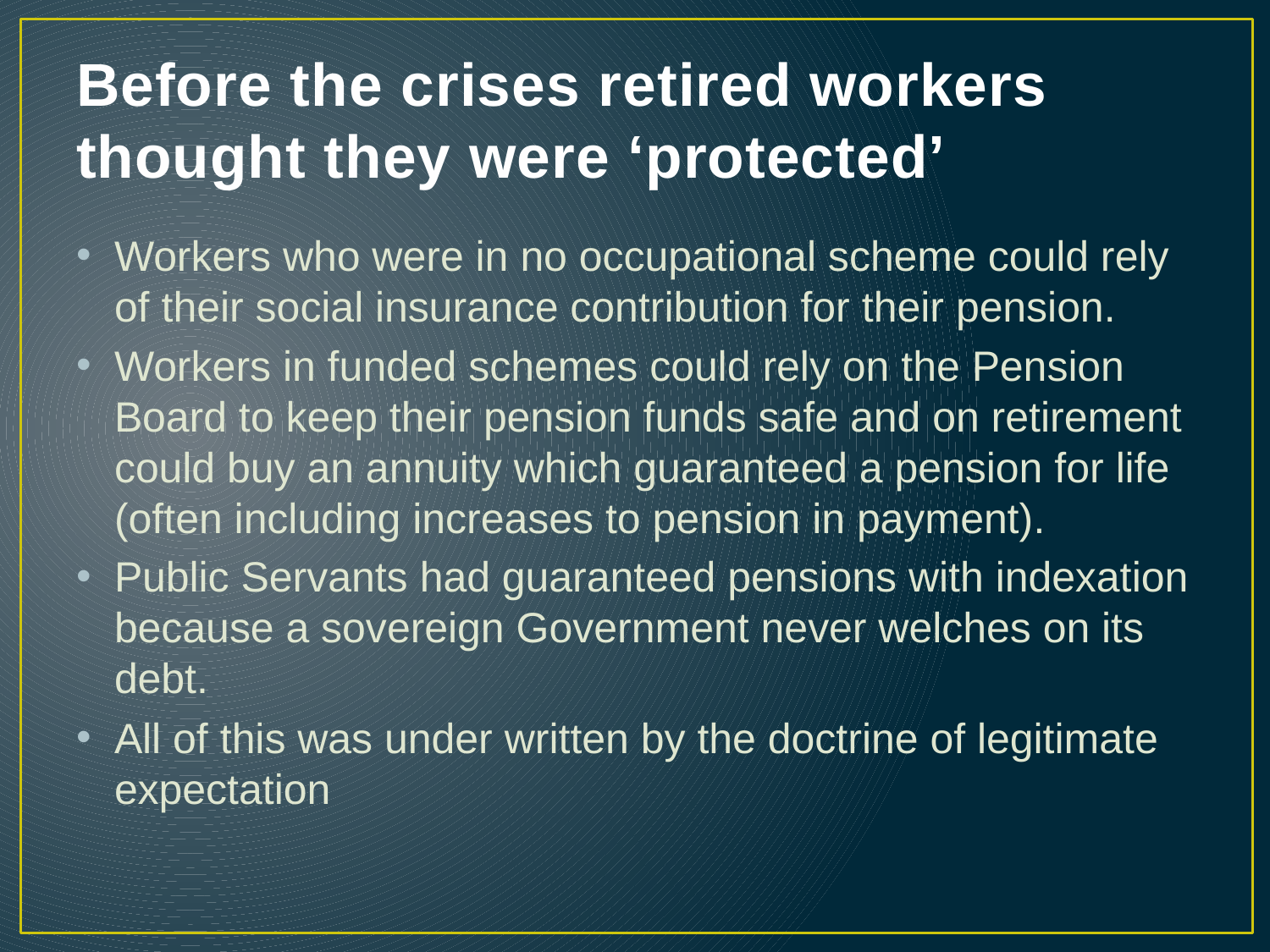

# Before the crises retired workers thought they were ‘protected’
Workers who were in no occupational scheme could rely of their social insurance contribution for their pension.
Workers in funded schemes could rely on the Pension Board to keep their pension funds safe and on retirement could buy an annuity which guaranteed a pension for life (often including increases to pension in payment).
Public Servants had guaranteed pensions with indexation because a sovereign Government never welches on its debt.
All of this was under written by the doctrine of legitimate expectation